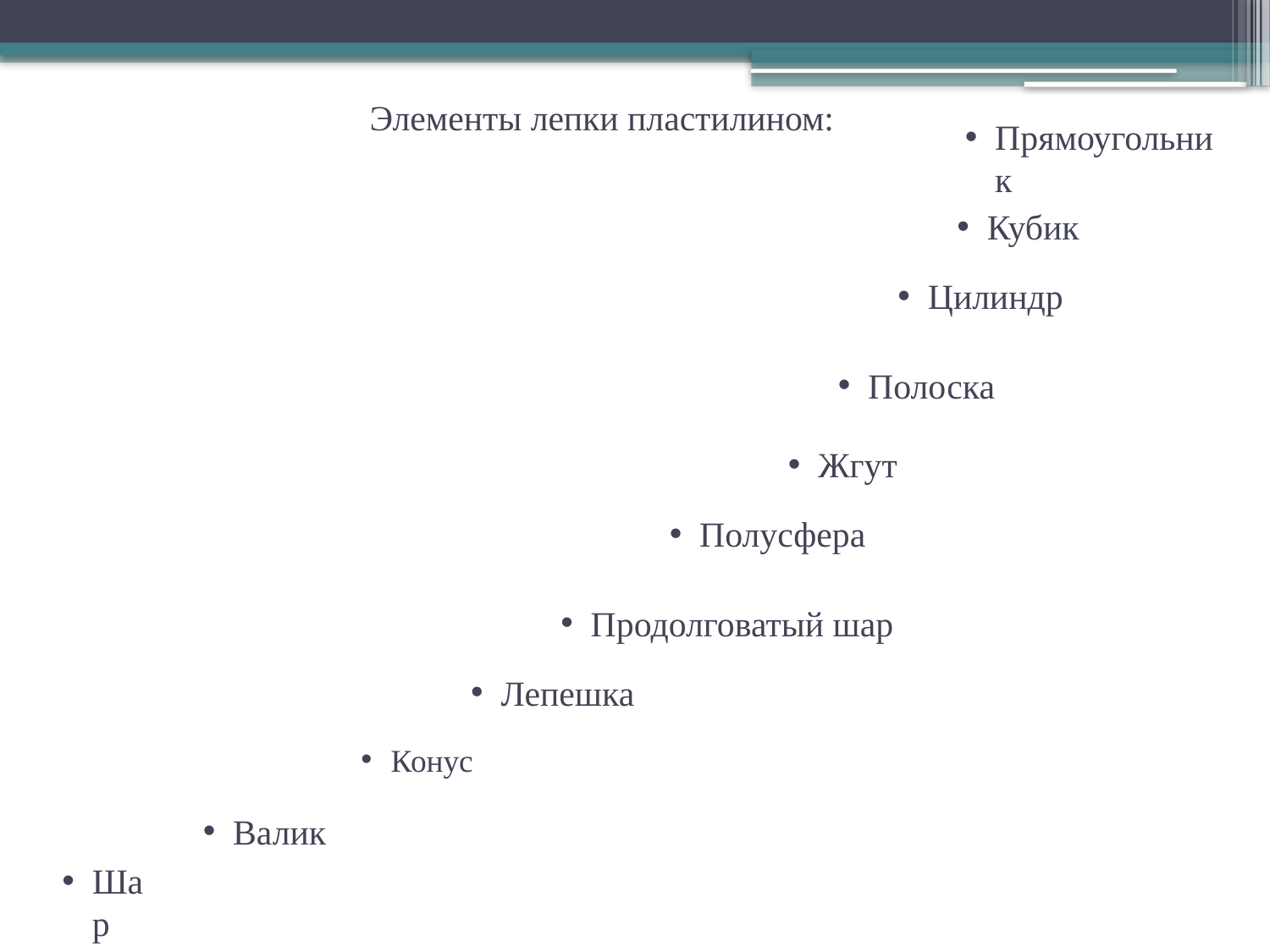

Элементы лепки пластилином:
Прямоугольник
#
Кубик
Цилиндр
Полоска
Жгут

Полусфера
Продолговатый шар
Лепешка
Конус
Валик
Шар